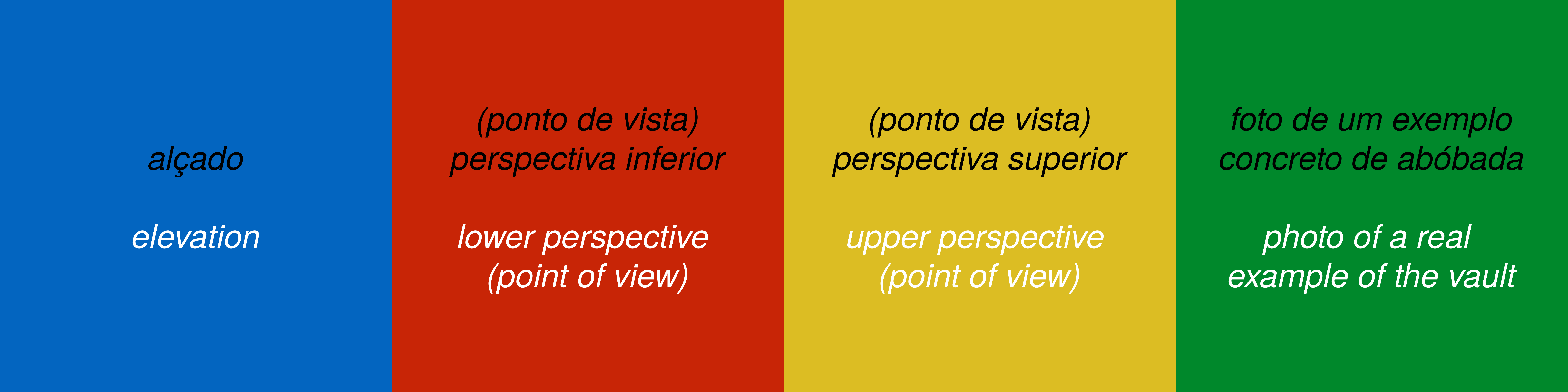

(ponto de vista)
perspectiva inferior

lower perspective
(point of view)
alçado

elevation
(ponto de vista)
perspectiva superior

upper perspective
(point of view)
foto de um exemplo concreto de abóbada

photo of a real
example of the vault